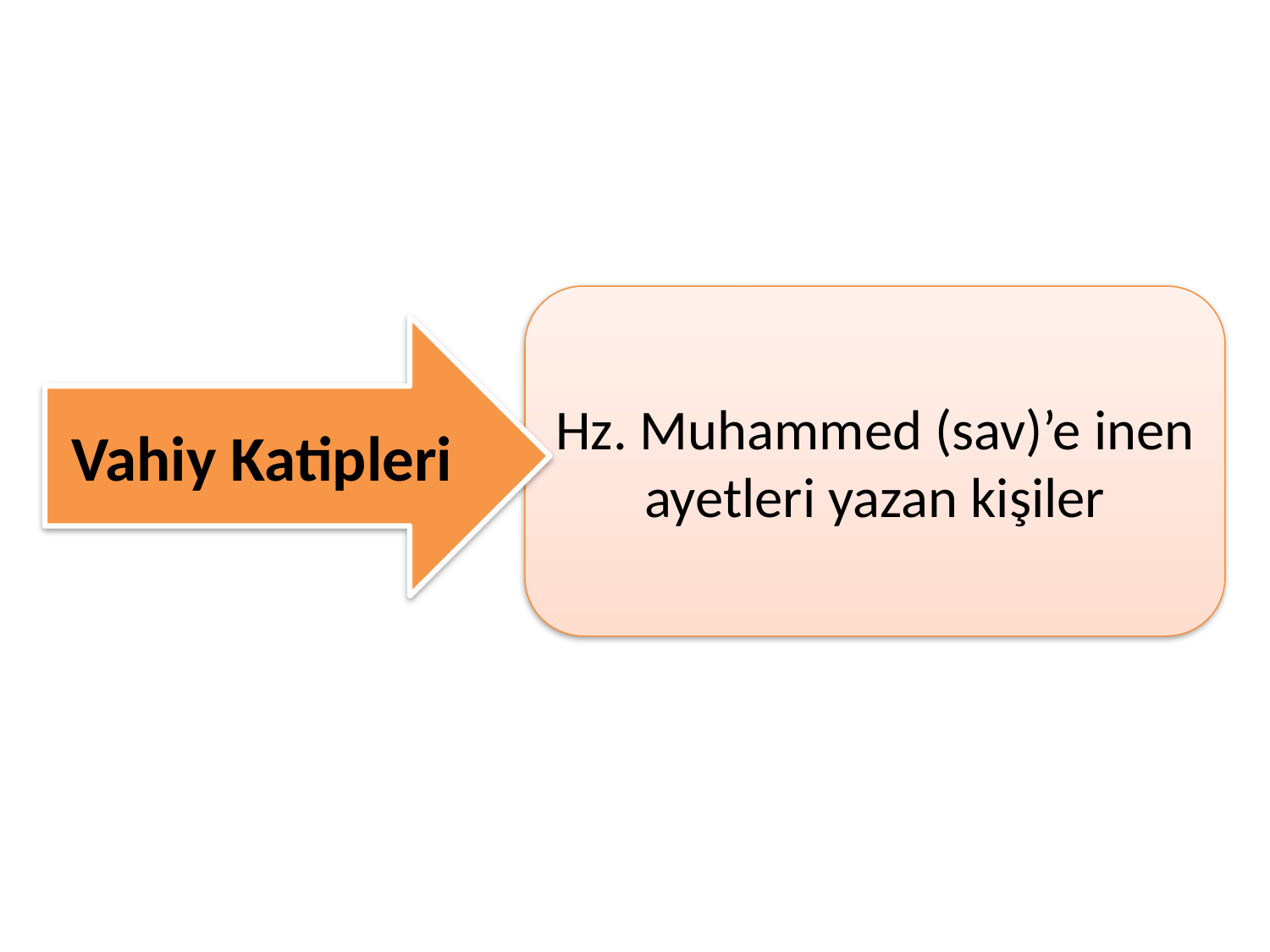

Hz. Muhammed (sav)’e inen ayetleri yazan kişiler
Vahiy Katipleri